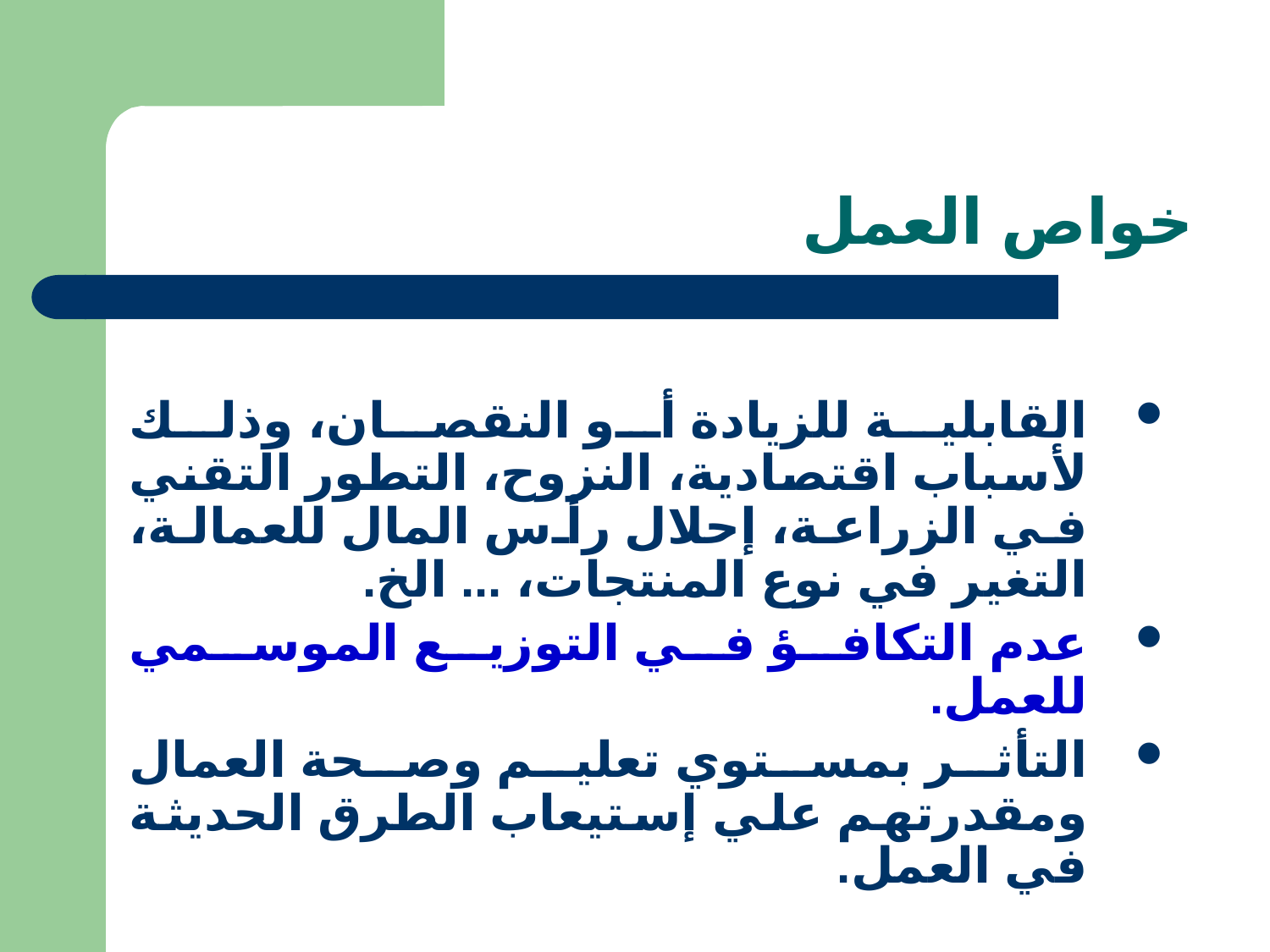

# خواص العمل

القابلية للزيادة أو النقصان، وذلك لأسباب اقتصادية، النزوح، التطور التقني في الزراعة، إحلال رأس المال للعمالة، التغير في نوع المنتجات، ... الخ.
عدم التكافؤ في التوزيع الموسمي للعمل.
التأثر بمستوي تعليم وصحة العمال ومقدرتهم علي إستيعاب الطرق الحديثة في العمل.